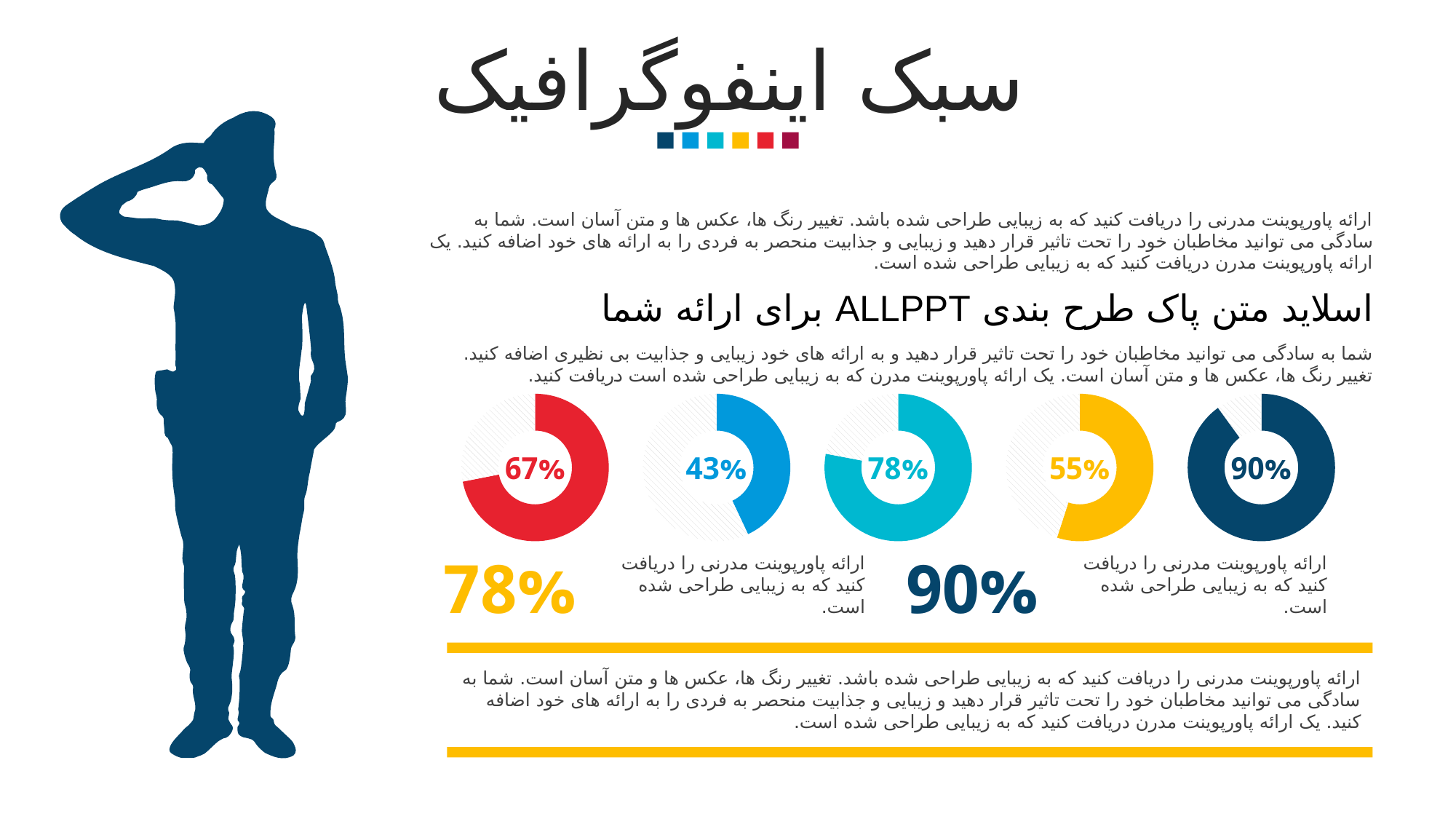

سبک اینفوگرافیک

ارائه پاورپوینت مدرنی را دریافت کنید که به زیبایی طراحی شده باشد. تغییر رنگ ها، عکس ها و متن آسان است. شما به سادگی می توانید مخاطبان خود را تحت تاثیر قرار دهید و زیبایی و جذابیت منحصر به فردی را به ارائه های خود اضافه کنید. یک ارائه پاورپوینت مدرن دریافت کنید که به زیبایی طراحی شده است.
اسلاید متن پاک طرح بندی ALLPPT برای ارائه شما
شما به سادگی می توانید مخاطبان خود را تحت تاثیر قرار دهید و به ارائه های خود زیبایی و جذابیت بی نظیری اضافه کنید. تغییر رنگ ها، عکس ها و متن آسان است. یک ارائه پاورپوینت مدرن که به زیبایی طراحی شده است دریافت کنید.

### Chart

| Category |  |
|---|---|

### Chart

| Category |  |
|---|---|

### Chart

| Category |  |
|---|---|

### Chart

| Category |  |
|---|---|

### Chart

| Category |  |
|---|---|
67%
43%
78%
55%
90%
78%
ارائه پاورپوینت مدرنی را دریافت کنید که به زیبایی طراحی شده است.
90%
ارائه پاورپوینت مدرنی را دریافت کنید که به زیبایی طراحی شده است.

ارائه پاورپوینت مدرنی را دریافت کنید که به زیبایی طراحی شده باشد. تغییر رنگ ها، عکس ها و متن آسان است. شما به سادگی می توانید مخاطبان خود را تحت تاثیر قرار دهید و زیبایی و جذابیت منحصر به فردی را به ارائه های خود اضافه کنید. یک ارائه پاورپوینت مدرن دریافت کنید که به زیبایی طراحی شده است.